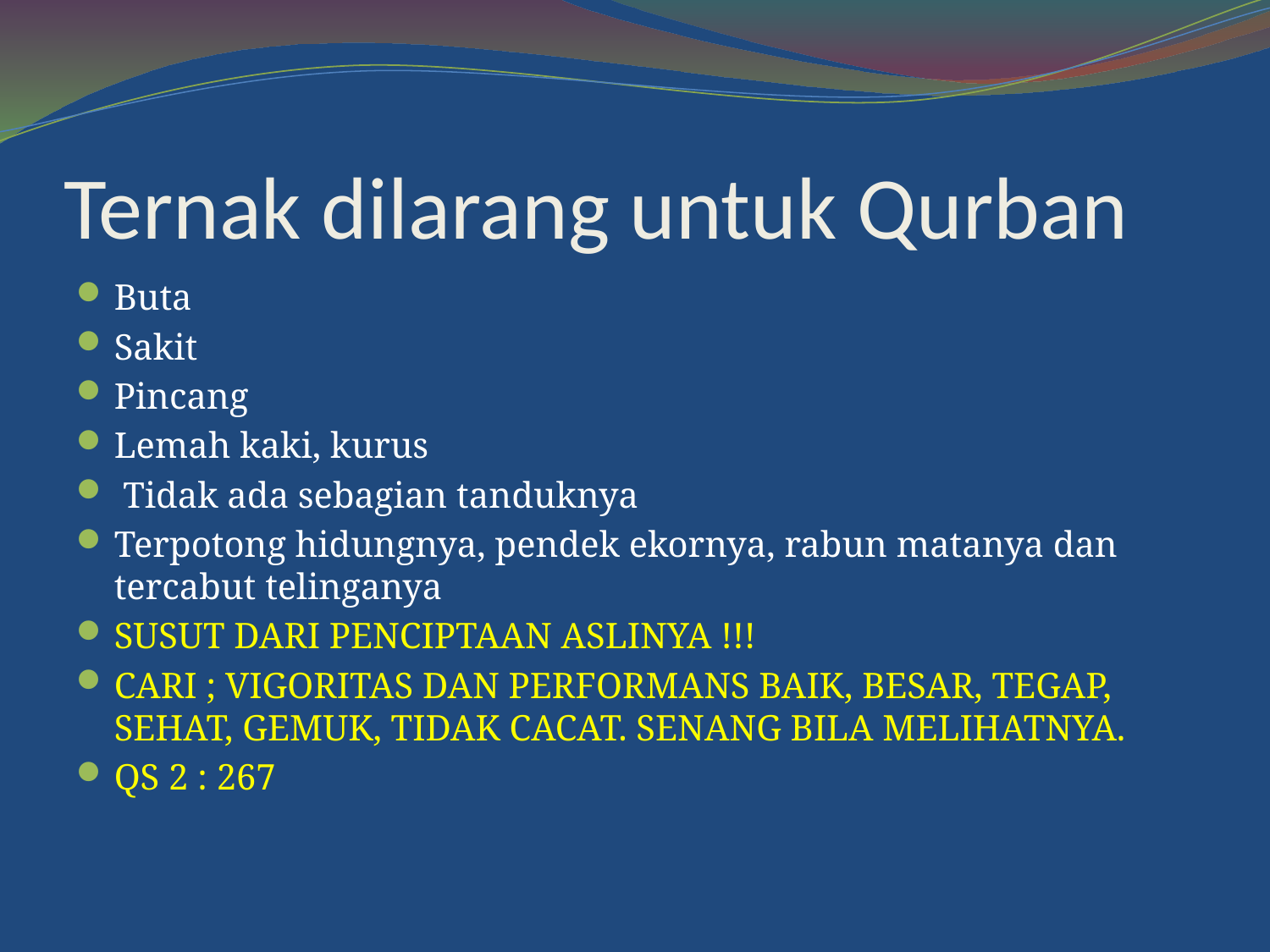

# Ternak dilarang untuk Qurban
Buta
Sakit
Pincang
Lemah kaki, kurus
 Tidak ada sebagian tanduknya
Terpotong hidungnya, pendek ekornya, rabun matanya dan tercabut telinganya
SUSUT DARI PENCIPTAAN ASLINYA !!!
CARI ; VIGORITAS DAN PERFORMANS BAIK, BESAR, TEGAP, SEHAT, GEMUK, TIDAK CACAT. SENANG BILA MELIHATNYA.
QS 2 : 267